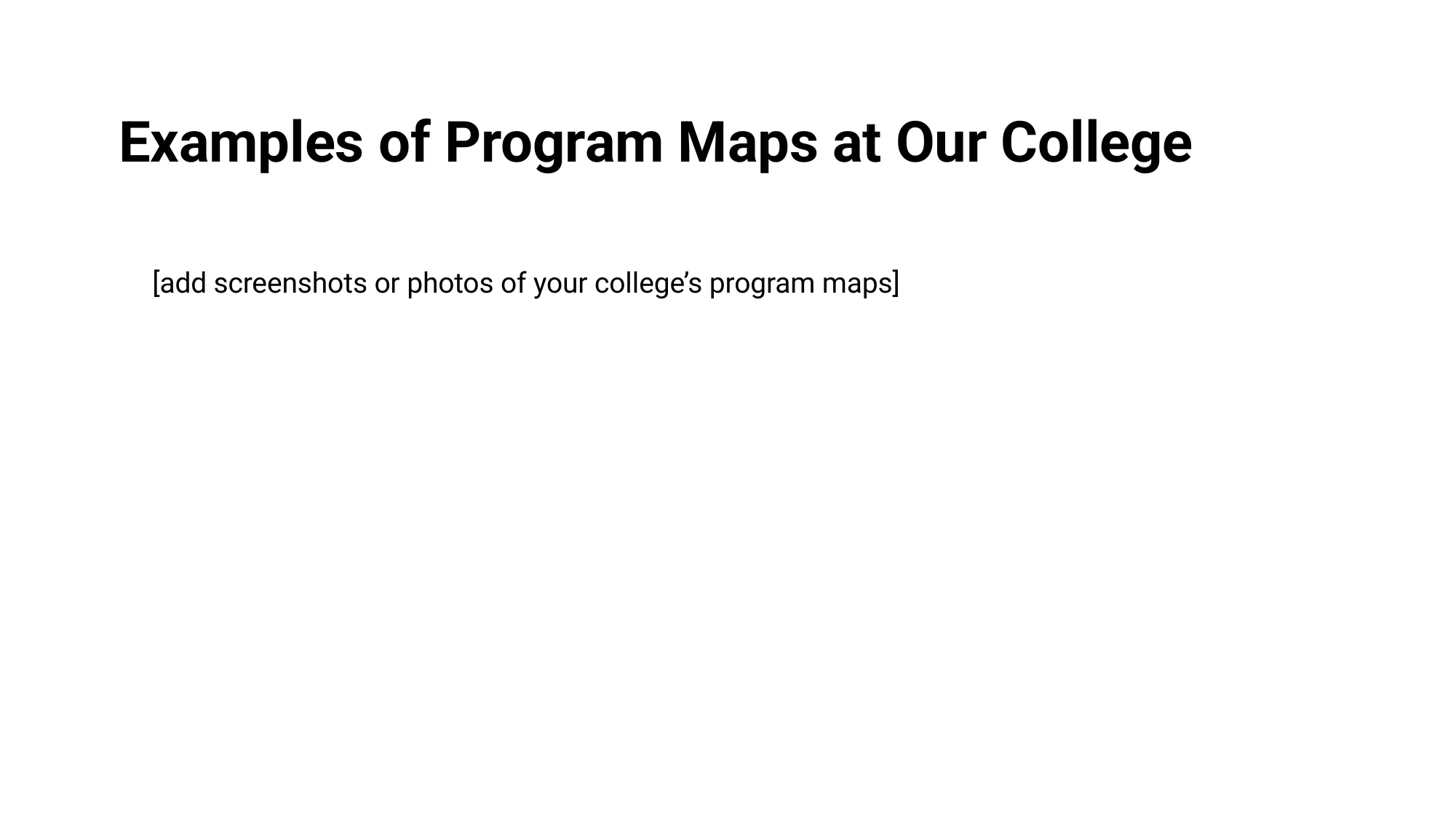

# Examples of Program Maps at Our College
[add screenshots or photos of your college’s program maps]